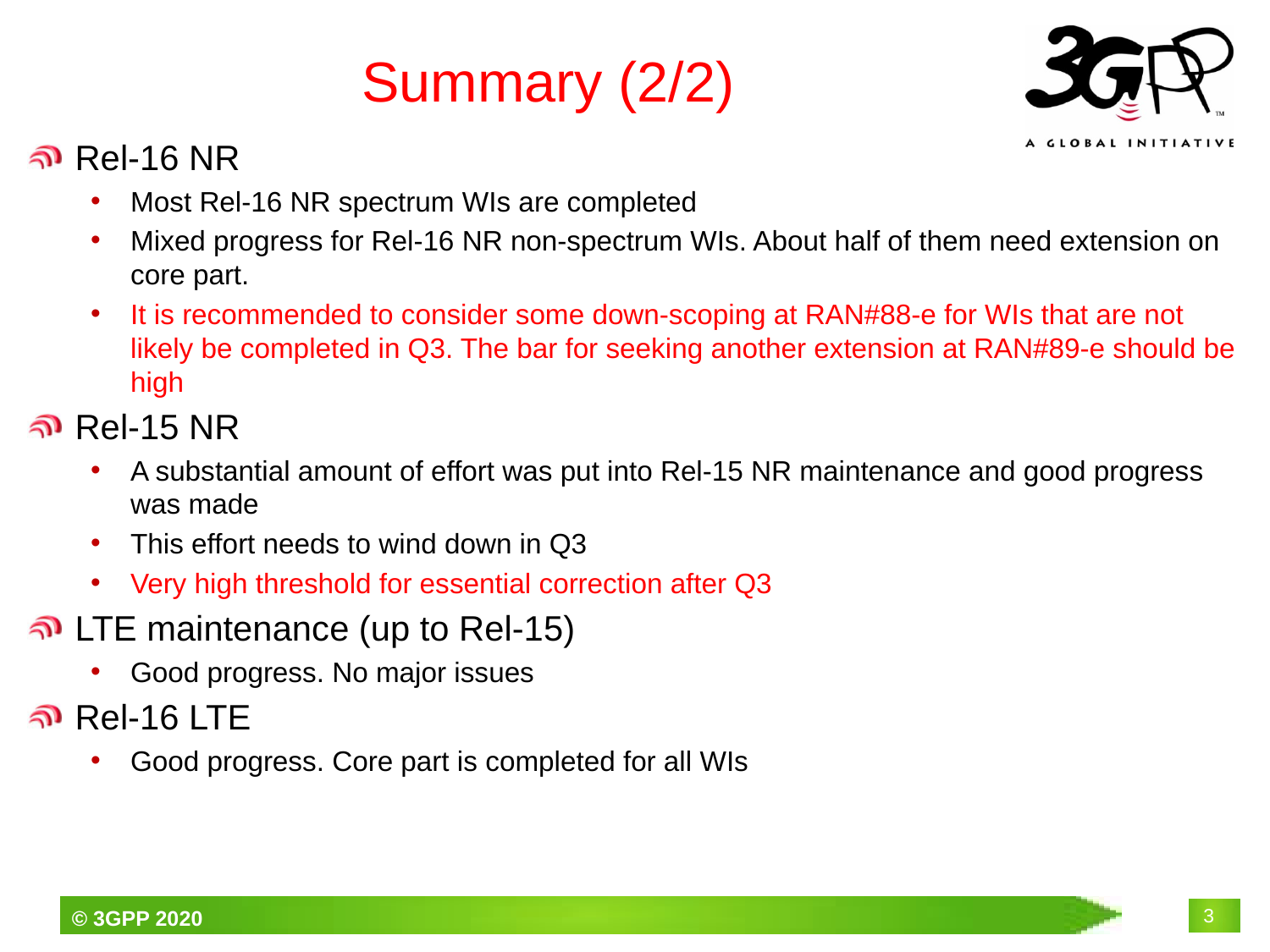

# Summary (2/2)

Rel-16 NR
Most Rel-16 NR spectrum WIs are completed
Mixed progress for Rel-16 NR non-spectrum WIs. About half of them need extension on core part.
It is recommended to consider some down-scoping at RAN#88-e for WIs that are not likely be completed in Q3. The bar for seeking another extension at RAN#89-e should be high
Rel-15 NR
A substantial amount of effort was put into Rel-15 NR maintenance and good progress was made
This effort needs to wind down in Q3
Very high threshold for essential correction after Q3
LTE maintenance (up to Rel-15)
Good progress. No major issues
Rel-16 LTE
Good progress. Core part is completed for all WIs